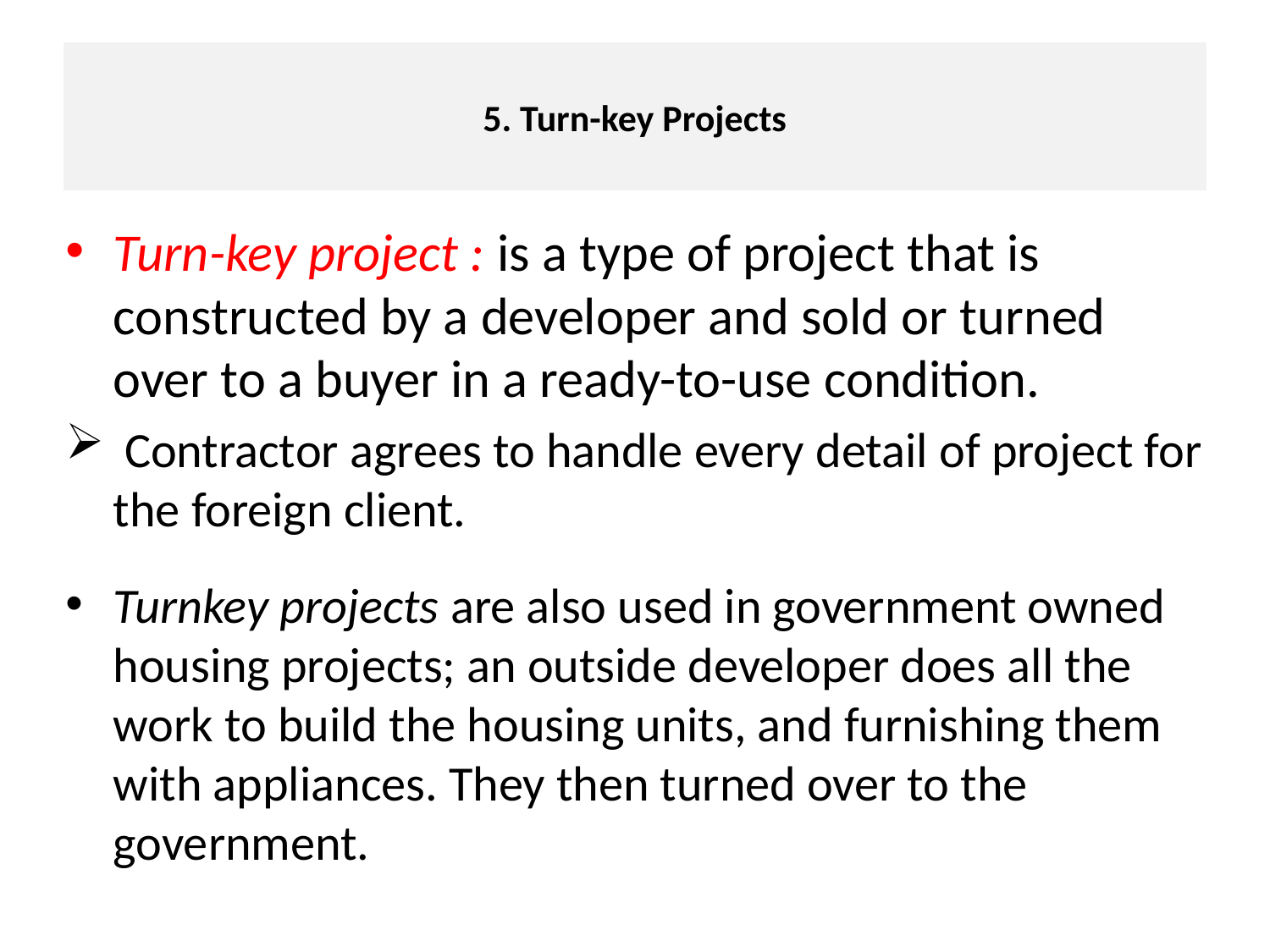

# 5. Turn-key Projects
Turn-key project : is a type of project that is constructed by a developer and sold or turned over to a buyer in a ready-to-use condition.
 Contractor agrees to handle every detail of project for the foreign client.

Turnkey projects are also used in government owned housing projects; an outside developer does all the work to build the housing units, and furnishing them with appliances. They then turned over to the government.